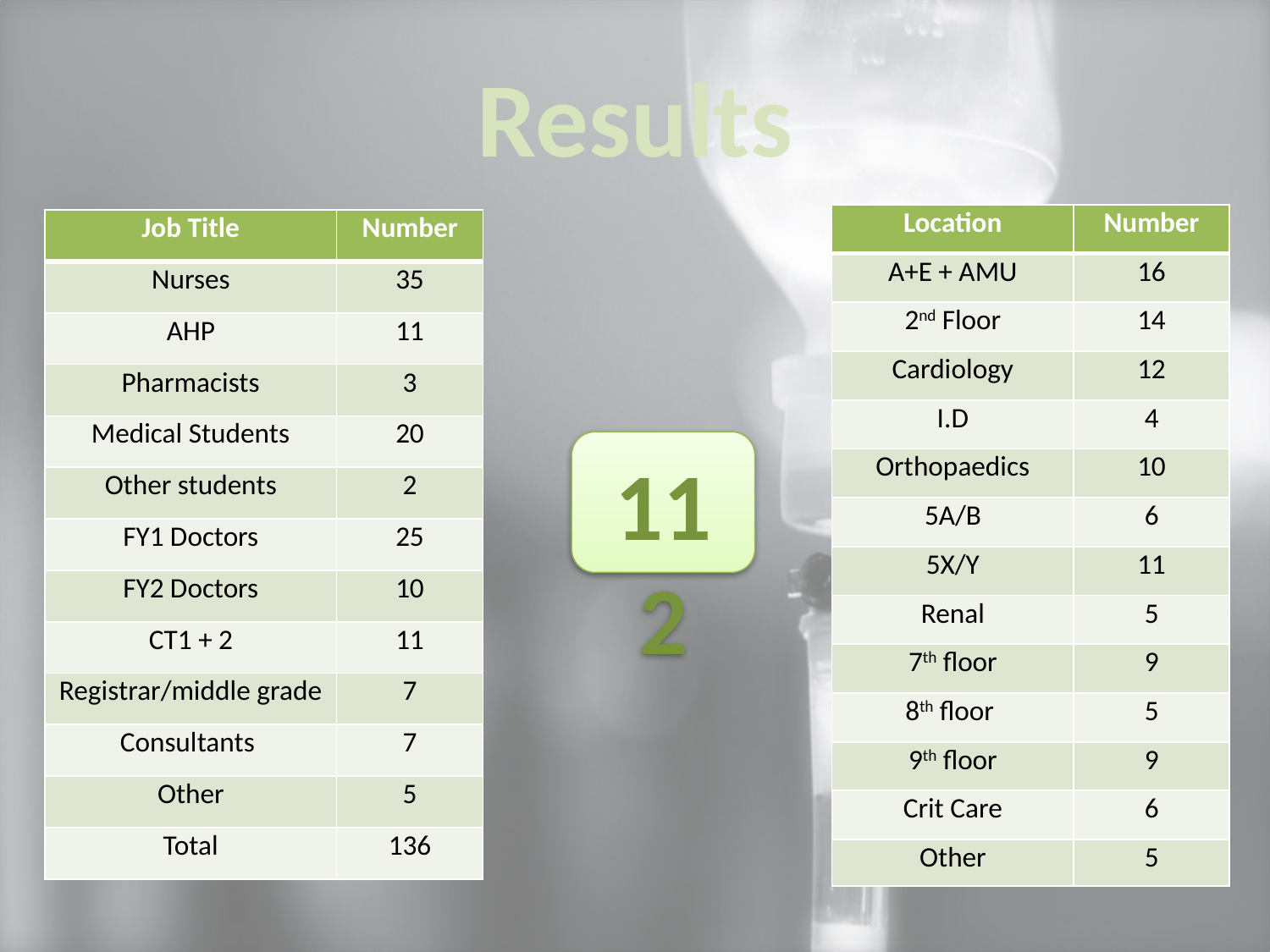

# Results
| Location | Number |
| --- | --- |
| A+E + AMU | 16 |
| 2nd Floor | 14 |
| Cardiology | 12 |
| I.D | 4 |
| Orthopaedics | 10 |
| 5A/B | 6 |
| 5X/Y | 11 |
| Renal | 5 |
| 7th floor | 9 |
| 8th floor | 5 |
| 9th floor | 9 |
| Crit Care | 6 |
| Other | 5 |
| Job Title | Number |
| --- | --- |
| Nurses | 35 |
| AHP | 11 |
| Pharmacists | 3 |
| Medical Students | 20 |
| Other students | 2 |
| FY1 Doctors | 25 |
| FY2 Doctors | 10 |
| CT1 + 2 | 11 |
| Registrar/middle grade | 7 |
| Consultants | 7 |
| Other | 5 |
| Total | 136 |
112